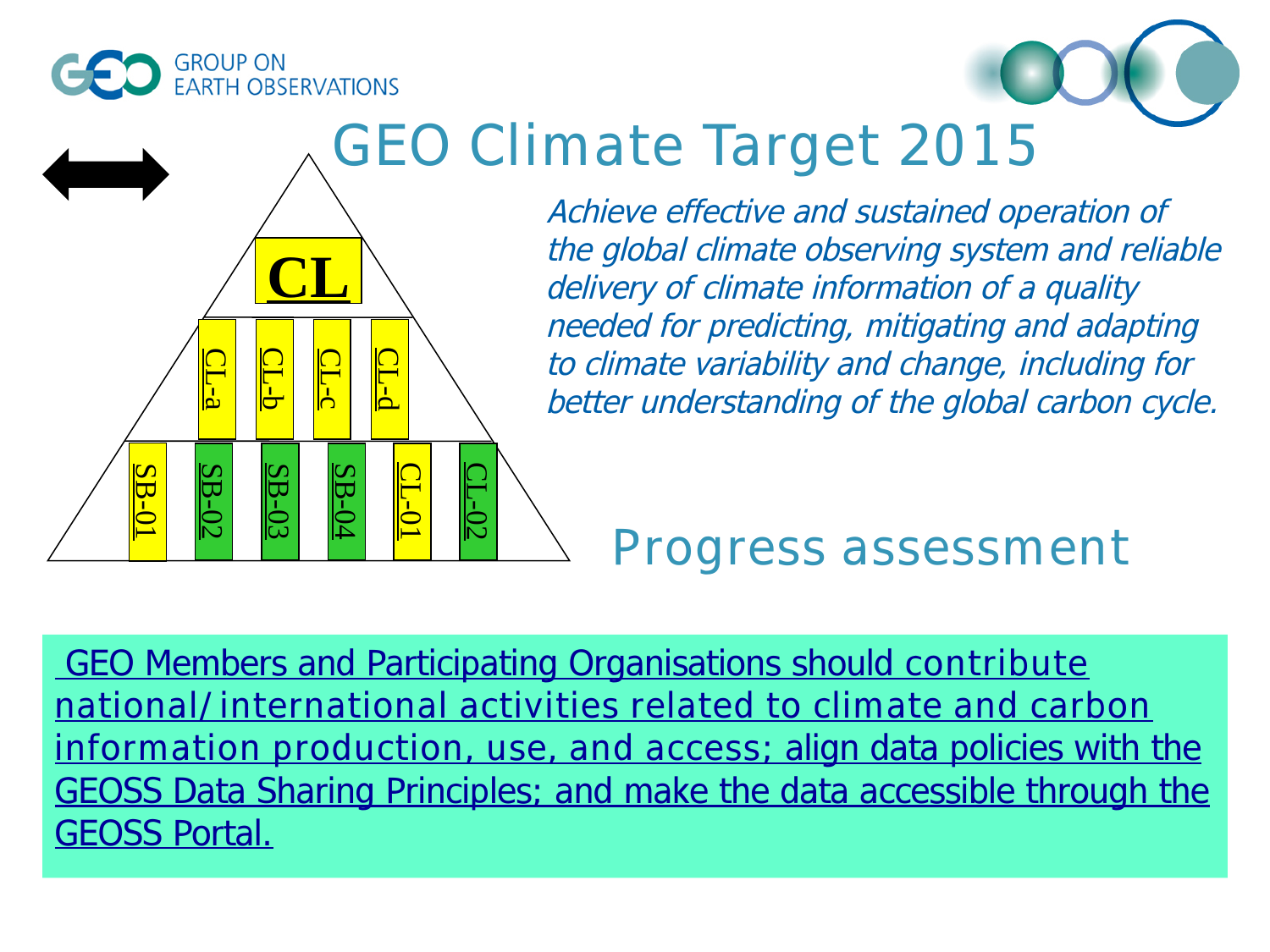

GEO Climate Target 2015

CL

CL-a
CL-b
CL-c
CL-d

SB-01
SB-02
SB-03
SB-04
CL-01
CL-02
Achieve effective and sustained operation of the global climate observing system and reliable delivery of climate information of a quality needed for predicting, mitigating and adapting to climate variability and change, including for better understanding of the global carbon cycle.
 Progress assessment
 GEO Members and Participating Organisations should contribute national/international activities related to climate and carbon information production, use, and access; align data policies with the GEOSS Data Sharing Principles; and make the data accessible through the GEOSS Portal.